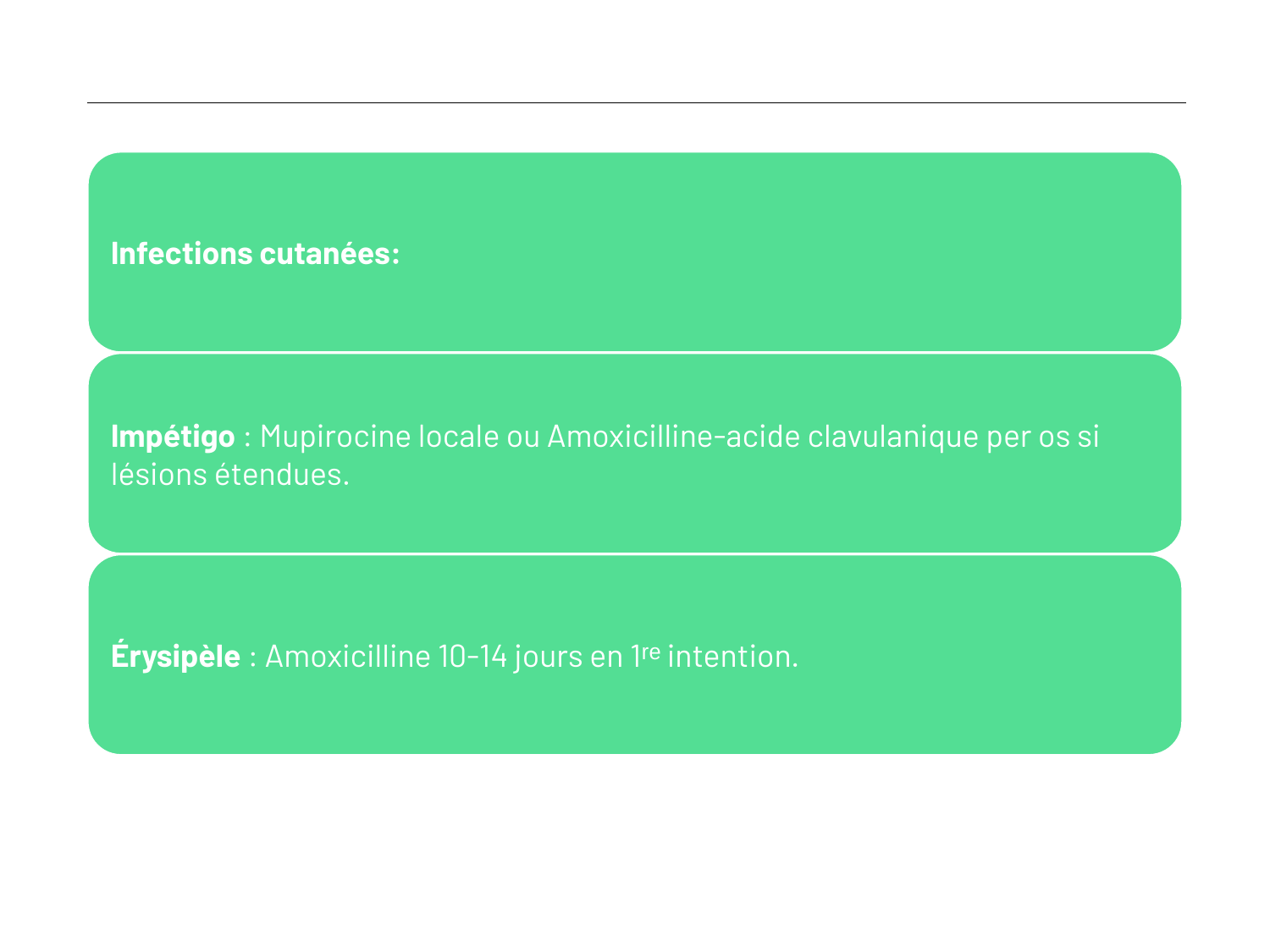

59
Infections cutanées:
Impétigo : Mupirocine locale ou Amoxicilline-acide clavulanique per os si lésions étendues.
Érysipèle : Amoxicilline 10-14 jours en 1ʳᵉ intention.